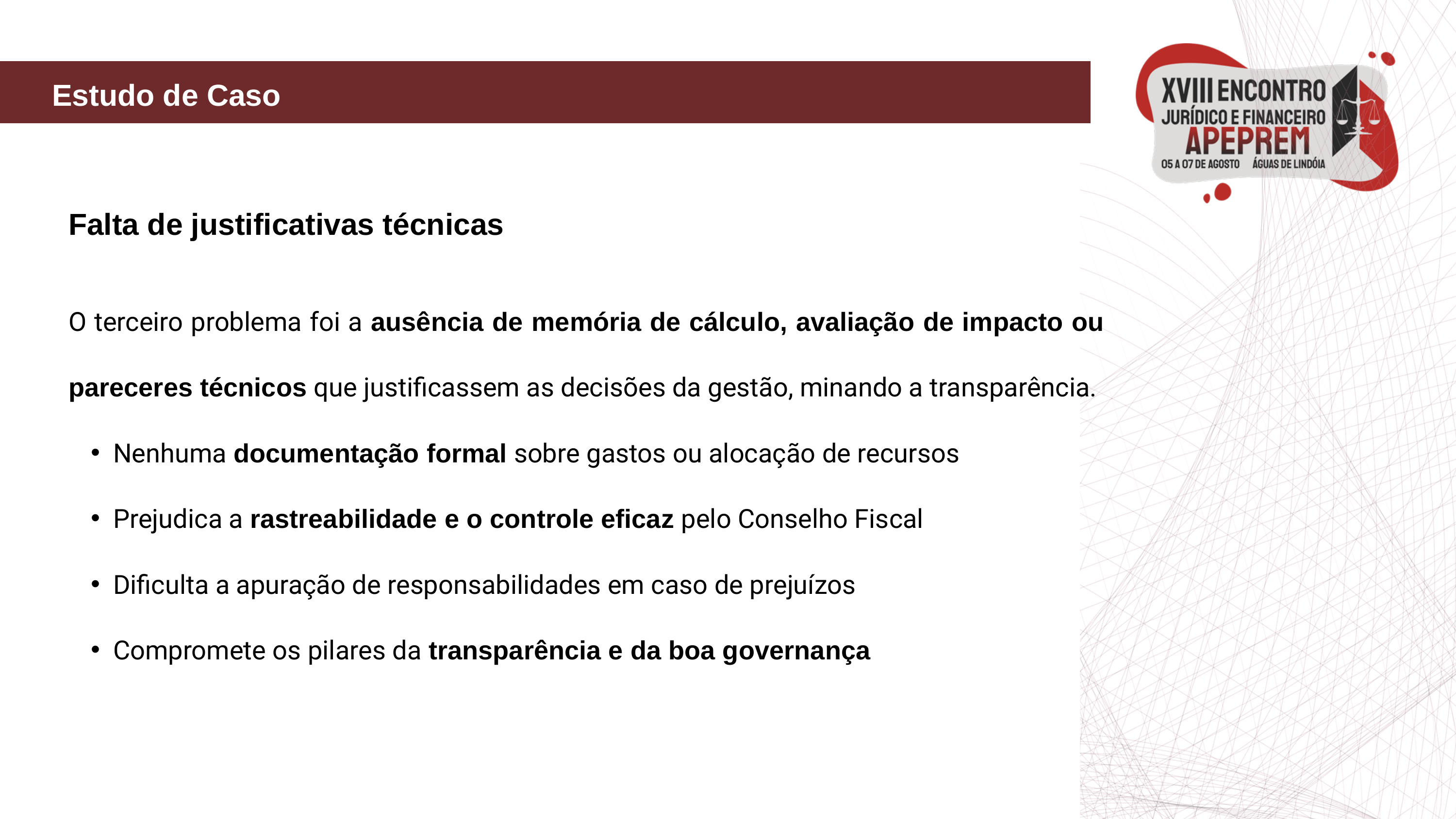

Estudo de Caso
Falta de justificativas técnicas
O terceiro problema foi a ausência de memória de cálculo, avaliação de impacto ou pareceres técnicos que justificassem as decisões da gestão, minando a transparência.
Nenhuma documentação formal sobre gastos ou alocação de recursos
Prejudica a rastreabilidade e o controle eficaz pelo Conselho Fiscal
Dificulta a apuração de responsabilidades em caso de prejuízos
Compromete os pilares da transparência e da boa governança